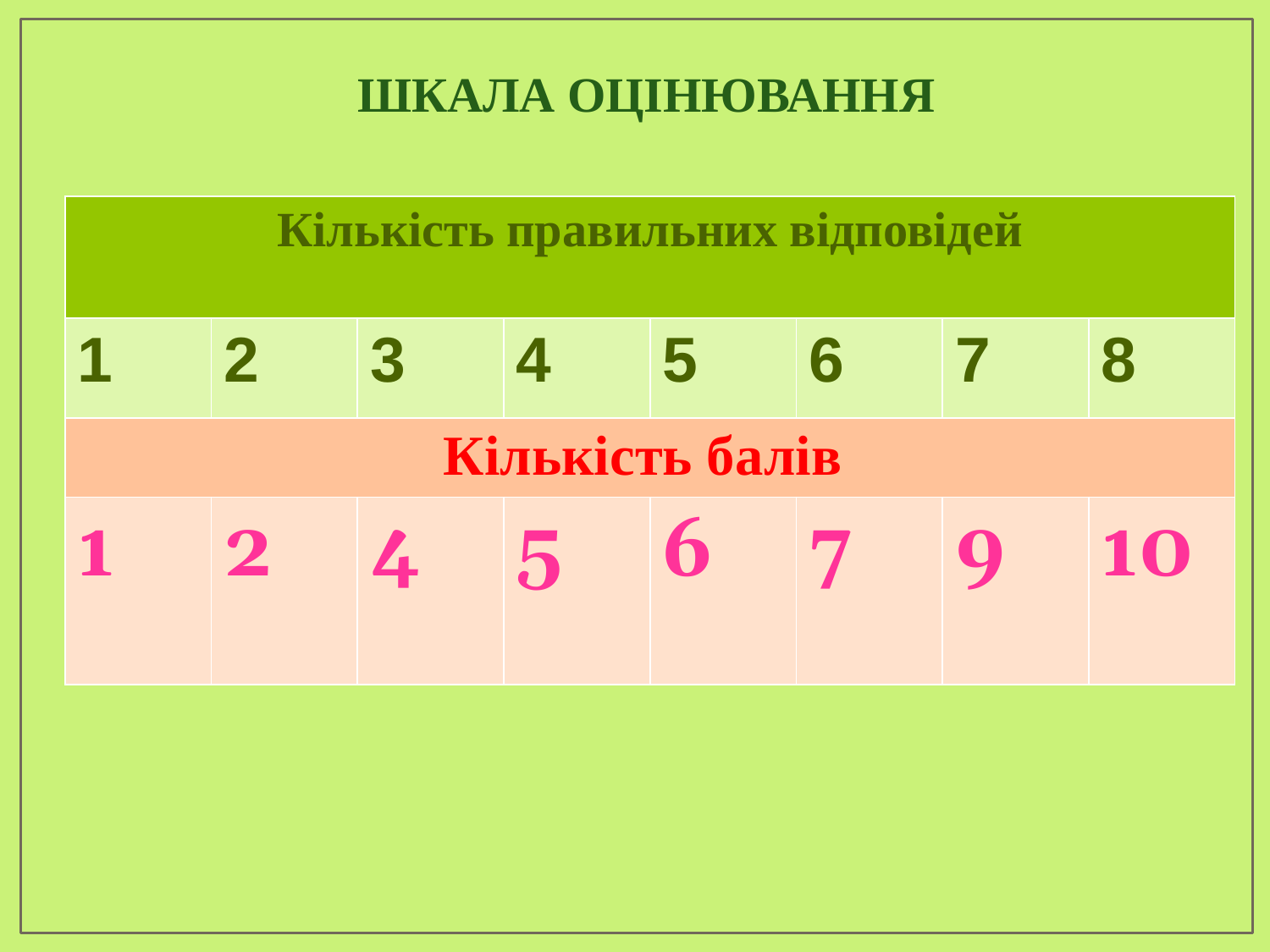

ШКАЛА ОЦІНЮВАННЯ
| Кількість правильних відповідей |  |  |  |  |  |  |  |
| --- | --- | --- | --- | --- | --- | --- | --- |
| 1 | 2 | 3 | 4 | 5 | 6 | 7 | 8 |
| Кількість балів |  |  |  |  |  |  |  |
| 1 | 2 | 4 | 5 | 6 | 7 | 9 | 10 |